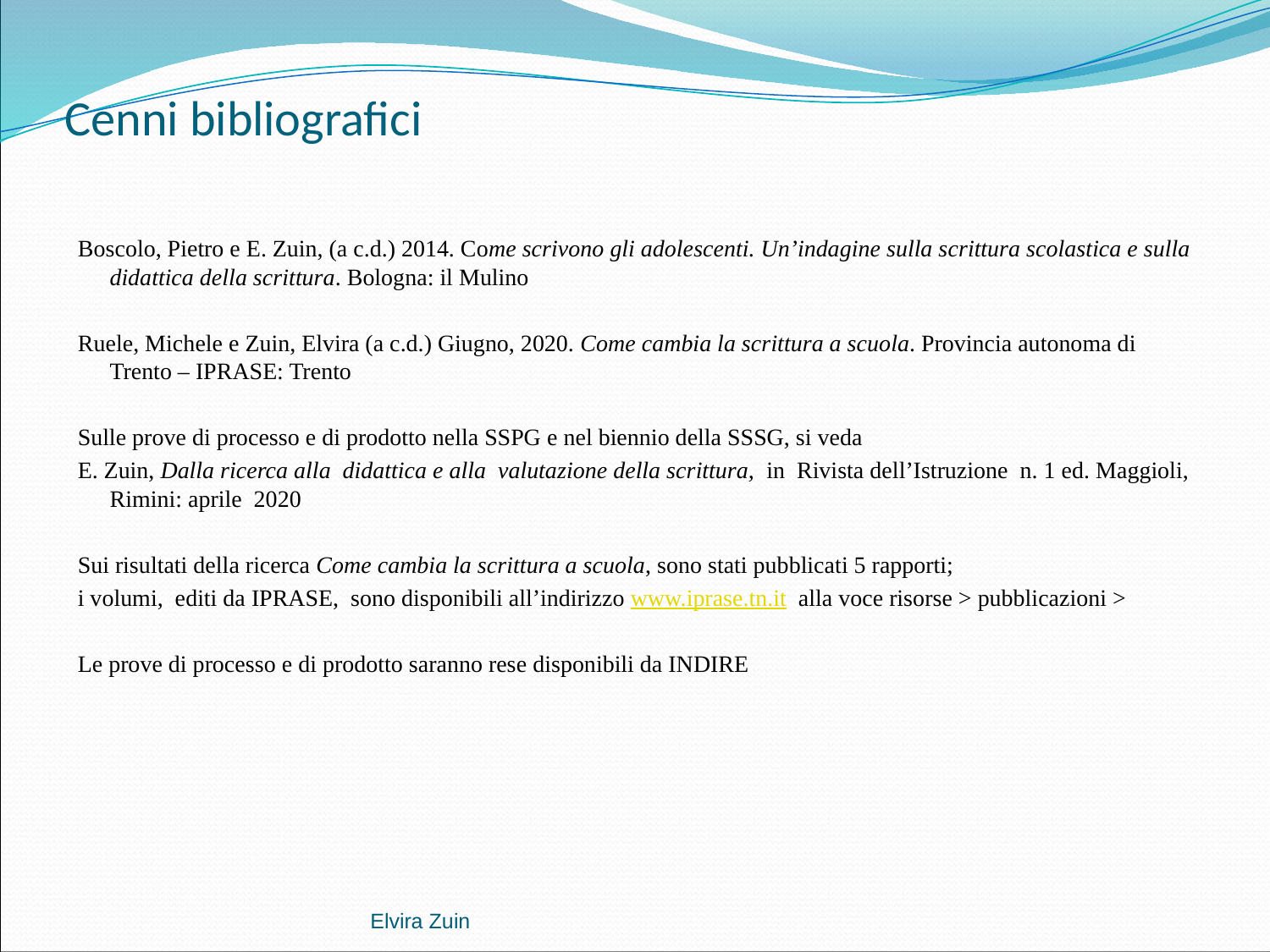

# Cenni bibliografici

Boscolo, Pietro e E. Zuin, (a c.d.) 2014. Come scrivono gli adolescenti. Un’indagine sulla scrittura scolastica e sulla didattica della scrittura. Bologna: il Mulino

Ruele, Michele e Zuin, Elvira (a c.d.) Giugno, 2020. Come cambia la scrittura a scuola. Provincia autonoma di Trento – IPRASE: Trento

Sulle prove di processo e di prodotto nella SSPG e nel biennio della SSSG, si veda
E. Zuin, Dalla ricerca alla  didattica e alla  valutazione della scrittura,  in  Rivista dell’Istruzione  n. 1 ed. Maggioli, Rimini: aprile  2020

Sui risultati della ricerca Come cambia la scrittura a scuola, sono stati pubblicati 5 rapporti;
i volumi,  editi da IPRASE,  sono disponibili all’indirizzo www.iprase.tn.it  alla voce risorse > pubblicazioni >

Le prove di processo e di prodotto saranno rese disponibili da INDIRE

Elvira Zuin